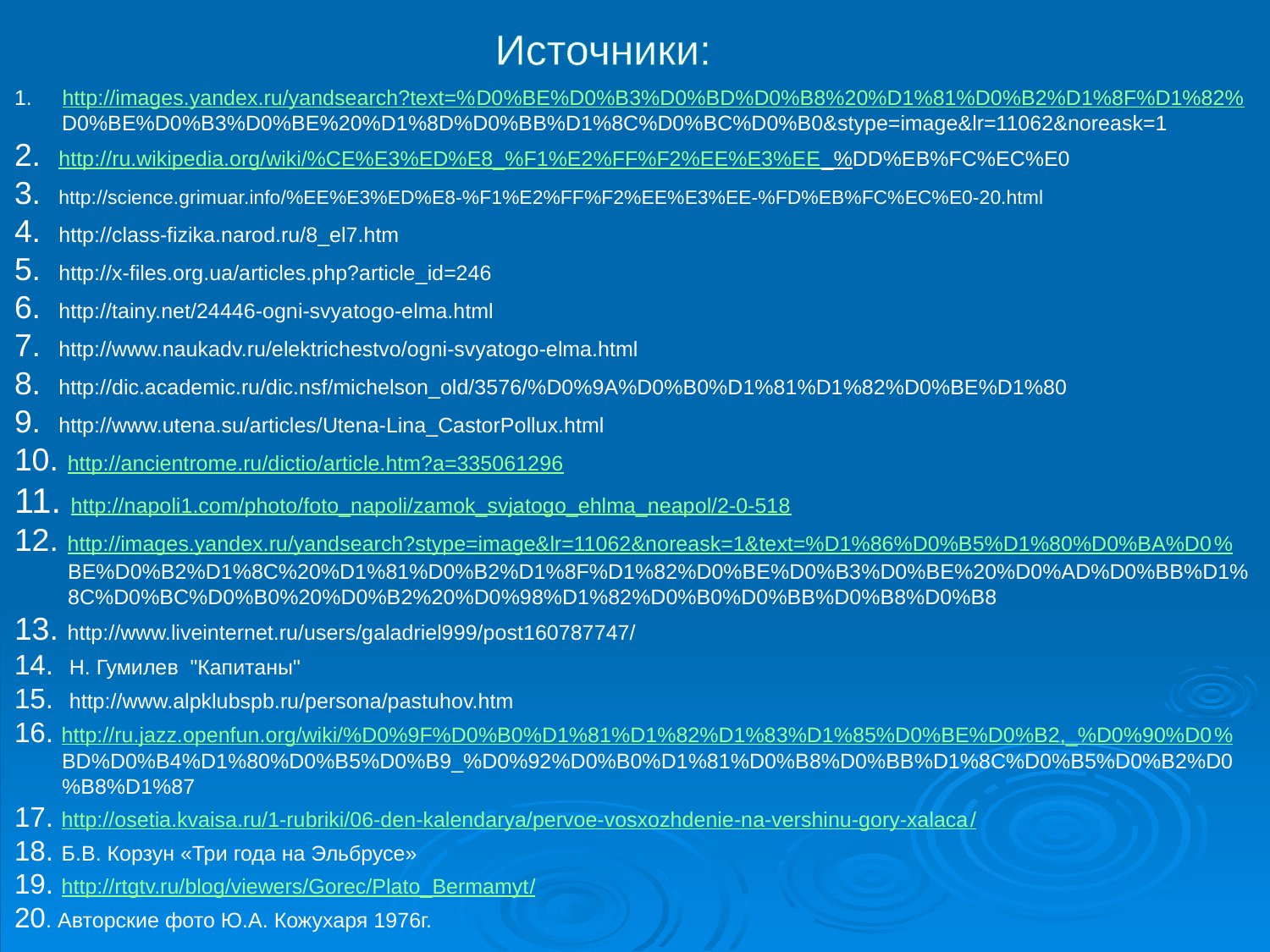

Источники:
http://images.yandex.ru/yandsearch?text=%D0%BE%D0%B3%D0%BD%D0%B8%20%D1%81%D0%B2%D1%8F%D1%82%
        D0%BE%D0%B3%D0%BE%20%D1%8D%D0%BB%D1%8C%D0%BC%D0%B0&stype=image&lr=11062&noreask=1
2.  http://ru.wikipedia.org/wiki/%CE%E3%ED%E8_%F1%E2%FF%F2%EE%E3%EE_%DD%EB%FC%EC%E0
3.  http://science.grimuar.info/%EE%E3%ED%E8-%F1%E2%FF%F2%EE%E3%EE-%FD%EB%FC%EC%E0-20.html
4.  http://class-fizika.narod.ru/8_el7.htm
5.  http://x-files.org.ua/articles.php?article_id=246
6.  http://tainy.net/24446-ogni-svyatogo-elma.html
7.  http://www.naukadv.ru/elektrichestvo/ogni-svyatogo-elma.html
8.  http://dic.academic.ru/dic.nsf/michelson_old/3576/%D0%9A%D0%B0%D1%81%D1%82%D0%BE%D1%80
9.  http://www.utena.su/articles/Utena-Lina_CastorPollux.html
10. http://ancientrome.ru/dictio/article.htm?a=335061296
11. http://napoli1.com/photo/foto_napoli/zamok_svjatogo_ehlma_neapol/2-0-518
12. http://images.yandex.ru/yandsearch?stype=image&lr=11062&noreask=1&text=%D1%86%D0%B5%D1%80%D0%BA%D0%
         BE%D0%B2%D1%8C%20%D1%81%D0%B2%D1%8F%D1%82%D0%BE%D0%B3%D0%BE%20%D0%AD%D0%BB%D1%
         8C%D0%BC%D0%B0%20%D0%B2%20%D0%98%D1%82%D0%B0%D0%BB%D0%B8%D0%B8
13. http://www.liveinternet.ru/users/galadriel999/post160787747/
14.  Н. Гумилев  "Капитаны"
15.  http://www.alpklubspb.ru/persona/pastuhov.htm
16. http://ru.jazz.openfun.org/wiki/%D0%9F%D0%B0%D1%81%D1%82%D1%83%D1%85%D0%BE%D0%B2,_%D0%90%D0%
        BD%D0%B4%D1%80%D0%B5%D0%B9_%D0%92%D0%B0%D1%81%D0%B8%D0%BB%D1%8C%D0%B5%D0%B2%D0
        %B8%D1%87
17. http://osetia.kvaisa.ru/1-rubriki/06-den-kalendarya/pervoe-vosxozhdenie-na-vershinu-gory-xalaca/
18. Б.В. Корзун «Три года на Эльбрусе»
19. http://rtgtv.ru/blog/viewers/Gorec/Plato_Bermamyt/
20. Авторские фото Ю.А. Кожухаря 1976г.